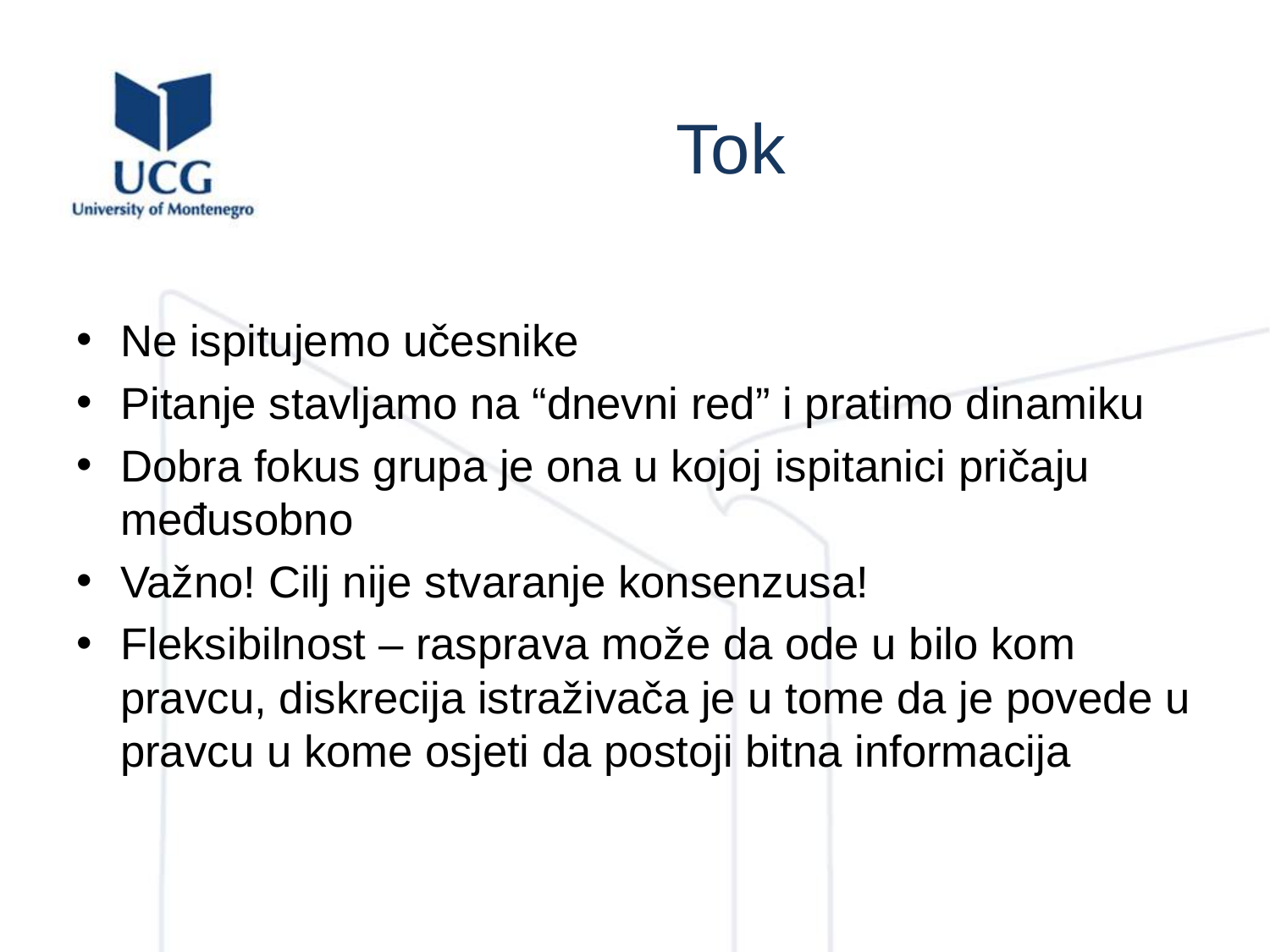

# Tok
Ne ispitujemo učesnike
Pitanje stavljamo na “dnevni red” i pratimo dinamiku
Dobra fokus grupa je ona u kojoj ispitanici pričaju međusobno
Važno! Cilj nije stvaranje konsenzusa!
Fleksibilnost – rasprava može da ode u bilo kom pravcu, diskrecija istraživača je u tome da je povede u pravcu u kome osjeti da postoji bitna informacija